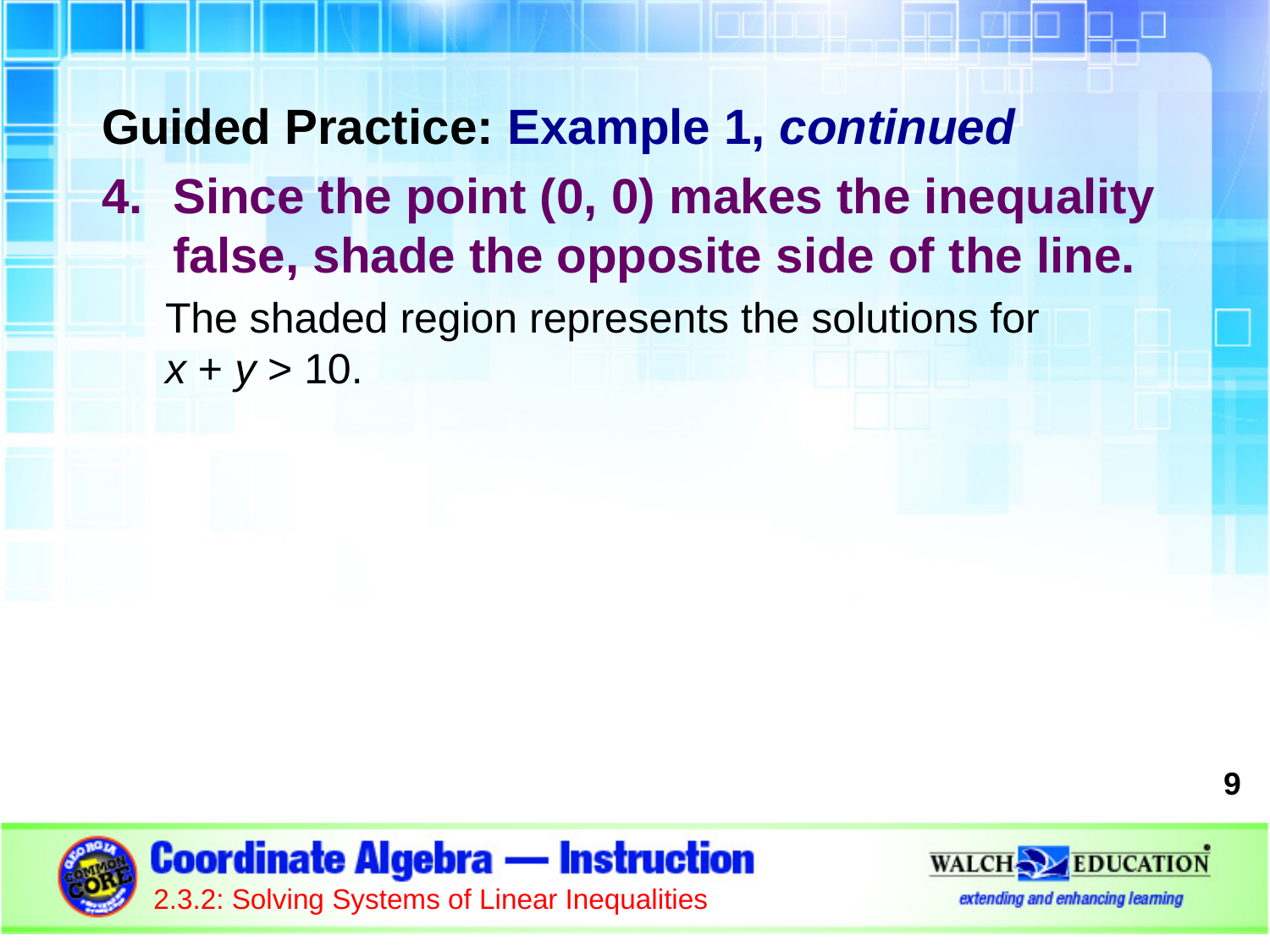

Guided Practice: Example 1, continued
Since the point (0, 0) makes the inequality false, shade the opposite side of the line.
The shaded region represents the solutions for
x + y > 10.

9
2.3.2: Solving Systems of Linear Inequalities